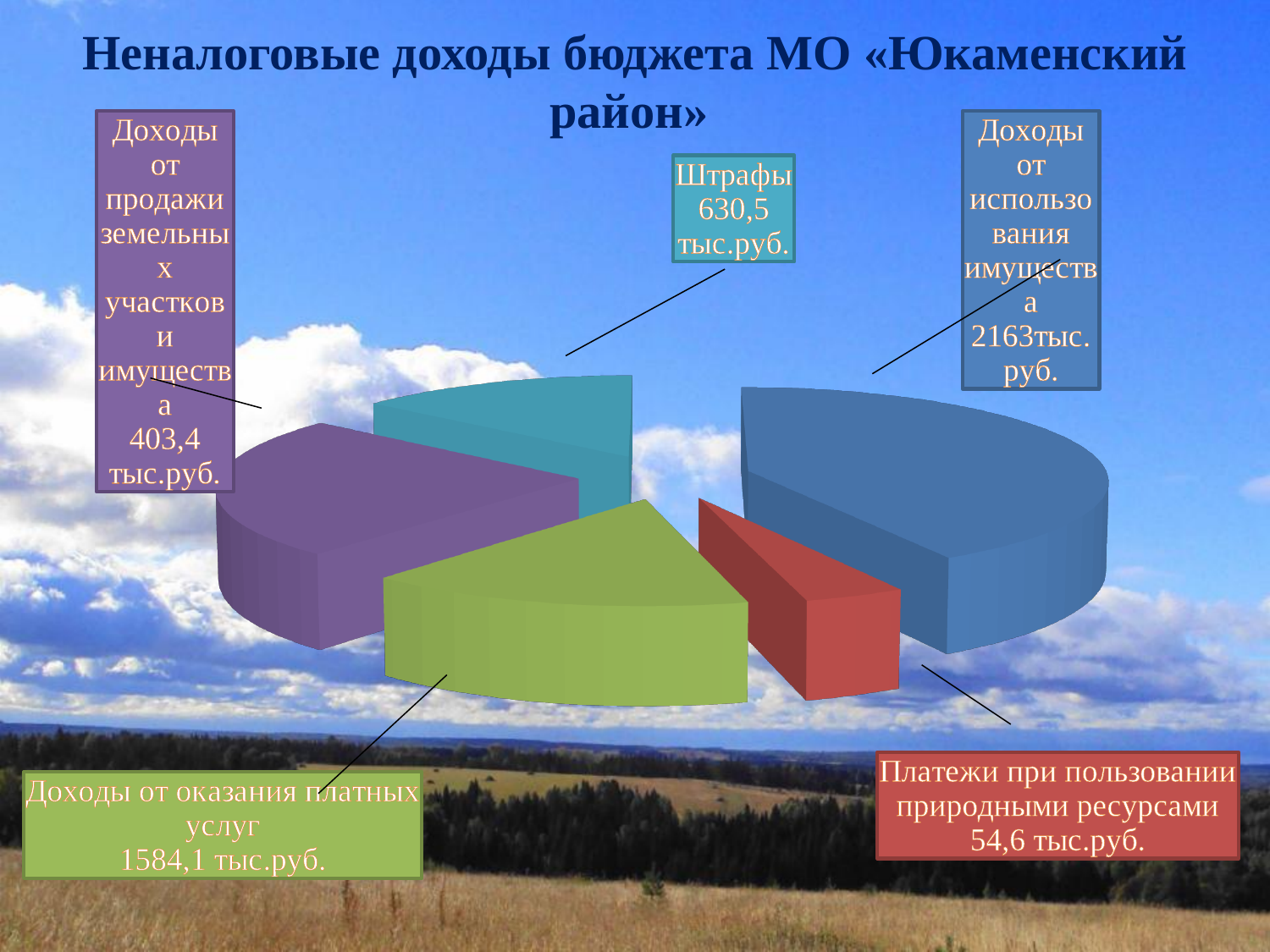

# Неналоговые доходы бюджета МО «Юкаменский район»

[unsupported chart]